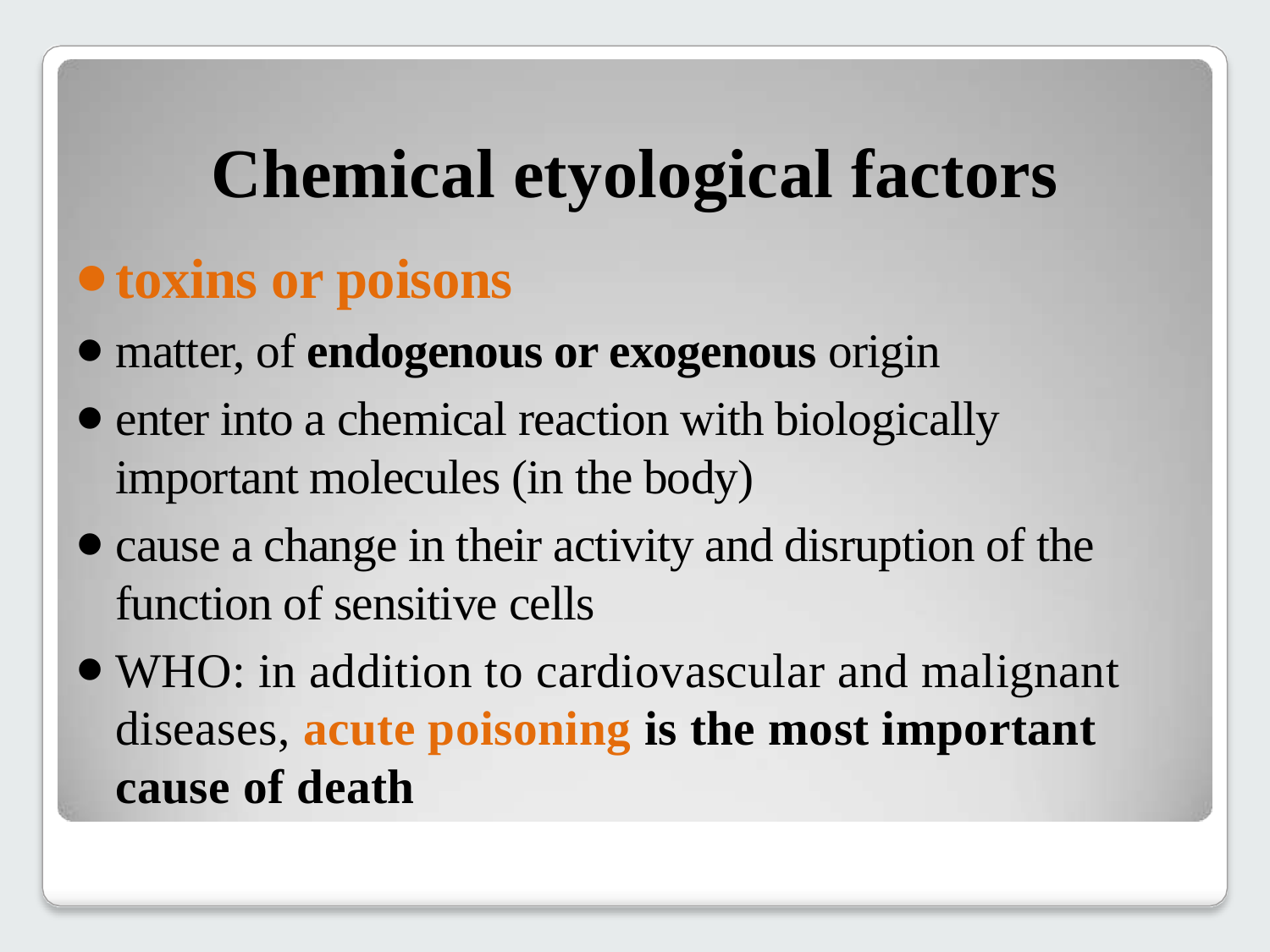

# Chemical etyological factors
toxins or poisons
matter, of endogenous or exogenous origin
enter into a chemical reaction with biologically important molecules (in the body)
cause a change in their activity and disruption of the function of sensitive cells
WHO: in addition to cardiovascular and malignant diseases, acute poisoning is the most important cause of death